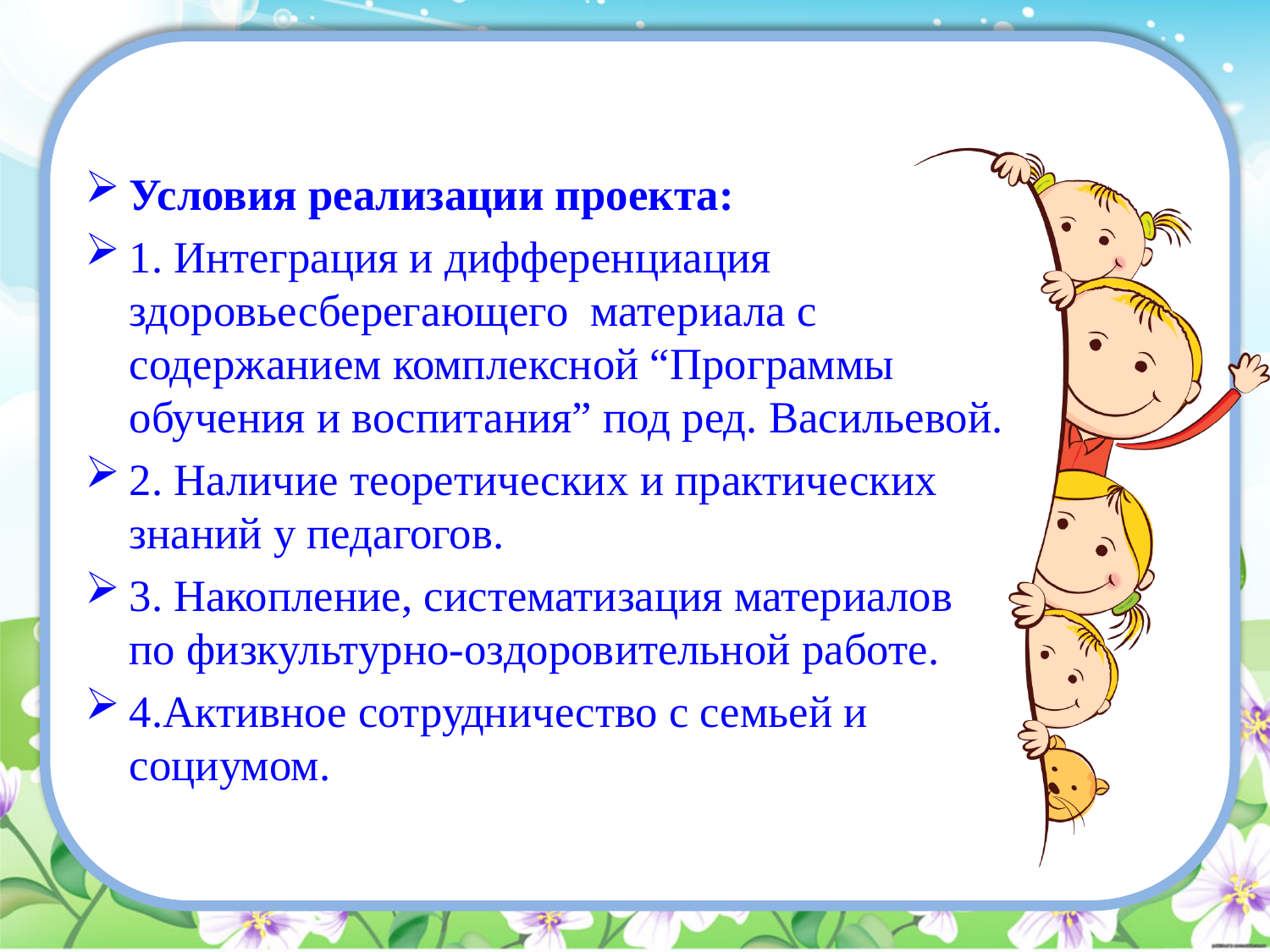

#
Условия реализации проекта:
1. Интеграция и дифференциация   здоровьесберегающего  материала с содержанием комплексной “Программы обучения и воспитания” под ред. Васильевой.
2. Наличие теоретических и практических знаний у педагогов.
3. Накопление, систематизация материалов по физкультурно-оздоровительной работе.
4.Активное сотрудничество с семьей и социумом.